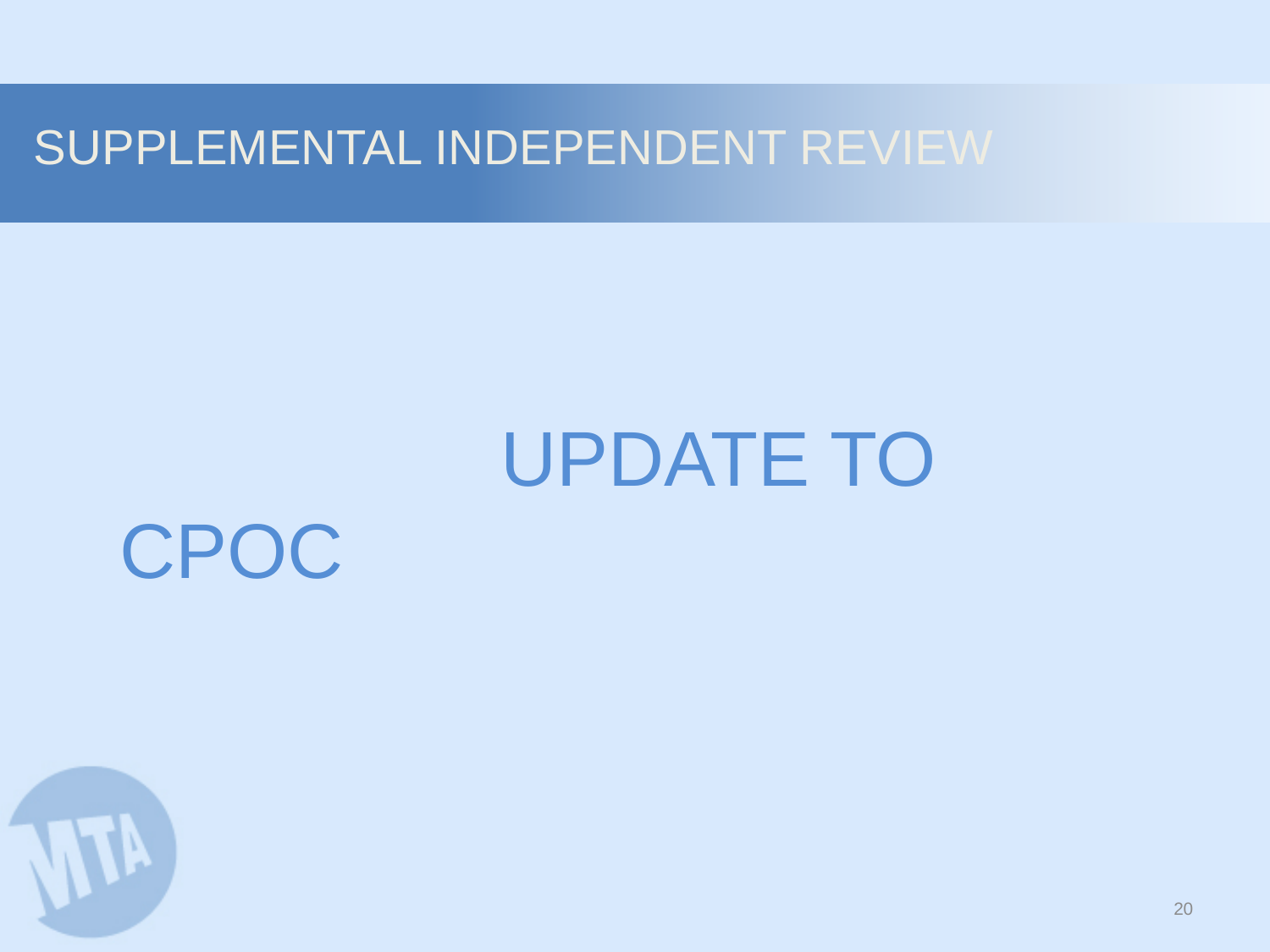

# Supplemental Independent Review

			Update to CPOC

20